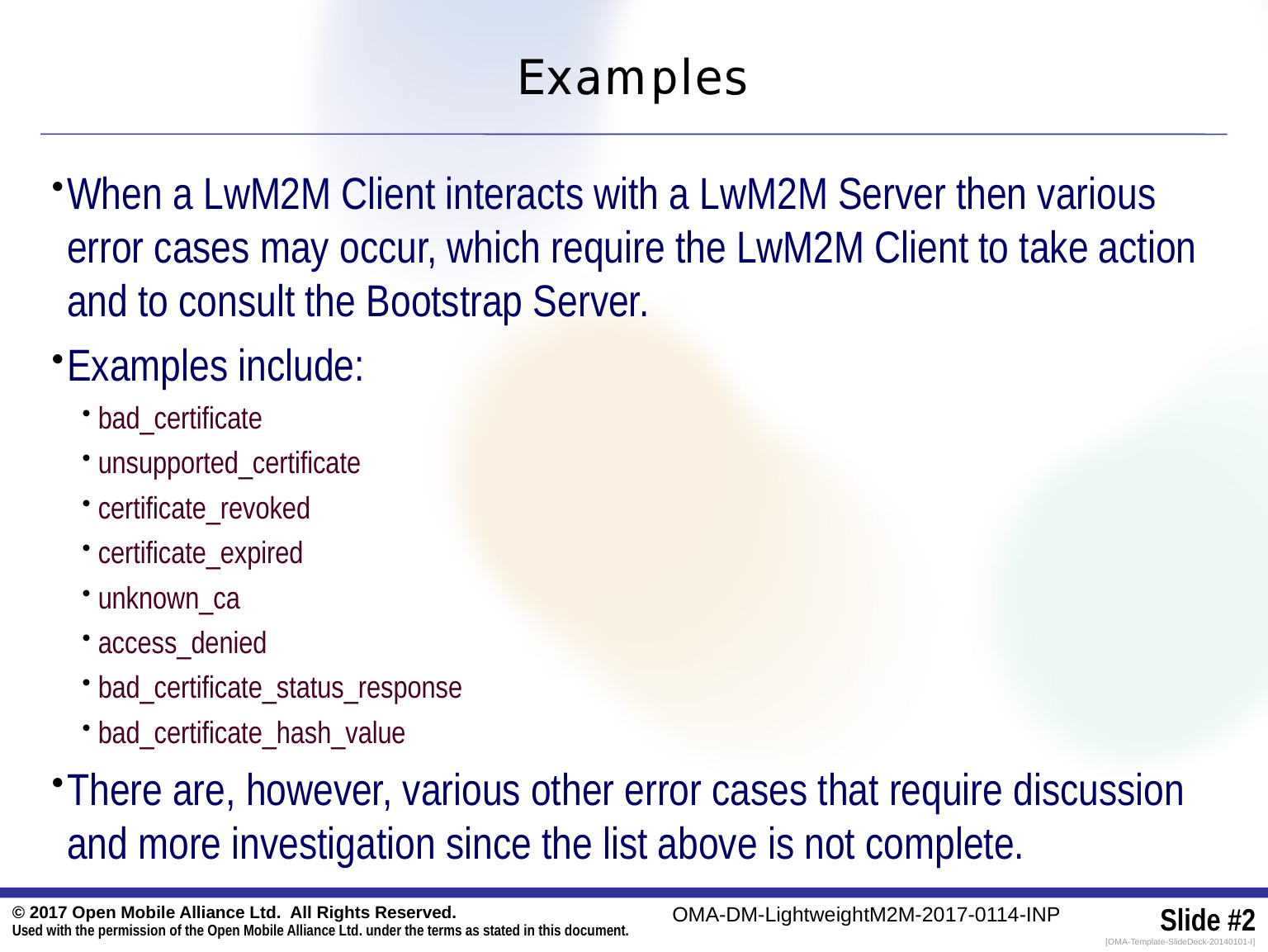

Examples
When a LwM2M Client interacts with a LwM2M Server then various error cases may occur, which require the LwM2M Client to take action and to consult the Bootstrap Server.
Examples include:
bad_certificate
unsupported_certificate
certificate_revoked
certificate_expired
unknown_ca
access_denied
bad_certificate_status_response
bad_certificate_hash_value
There are, however, various other error cases that require discussion and more investigation since the list above is not complete.